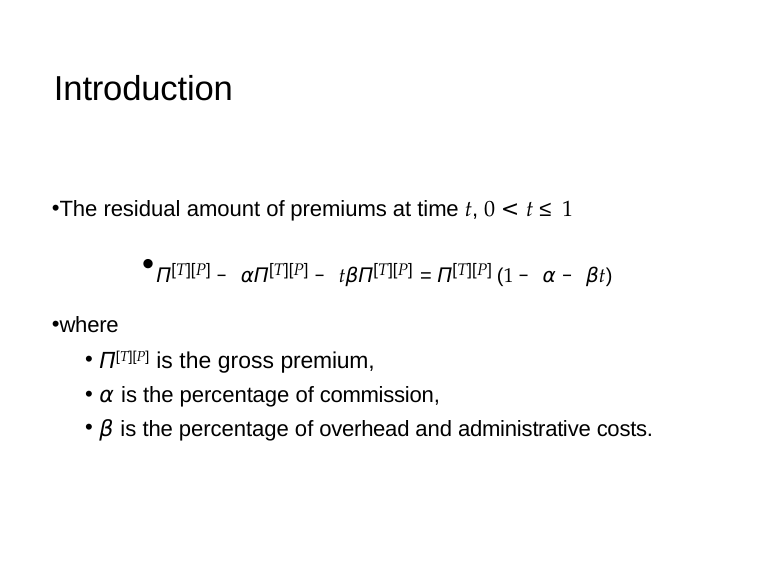

# Introduction
The residual amount of premiums at time t, 0 < t ≤ 1
Π[T][P] − αΠ[T][P] − tβΠ[T][P] = Π[T][P] (1 − α − βt)
where
Π[T][P] is the gross premium,
α is the percentage of commission,
β is the percentage of overhead and administrative costs.